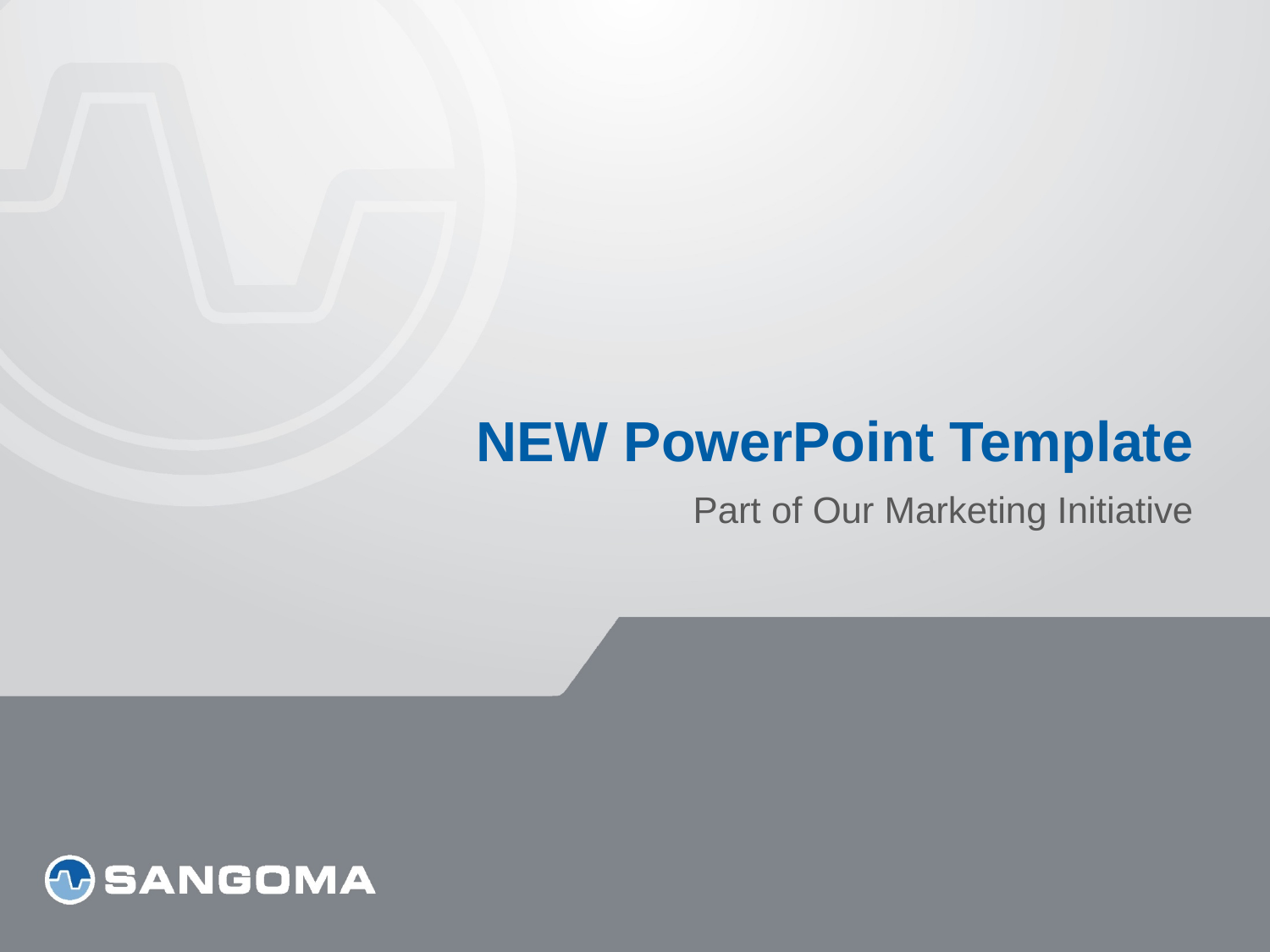

# NEW PowerPoint Template
Part of Our Marketing Initiative